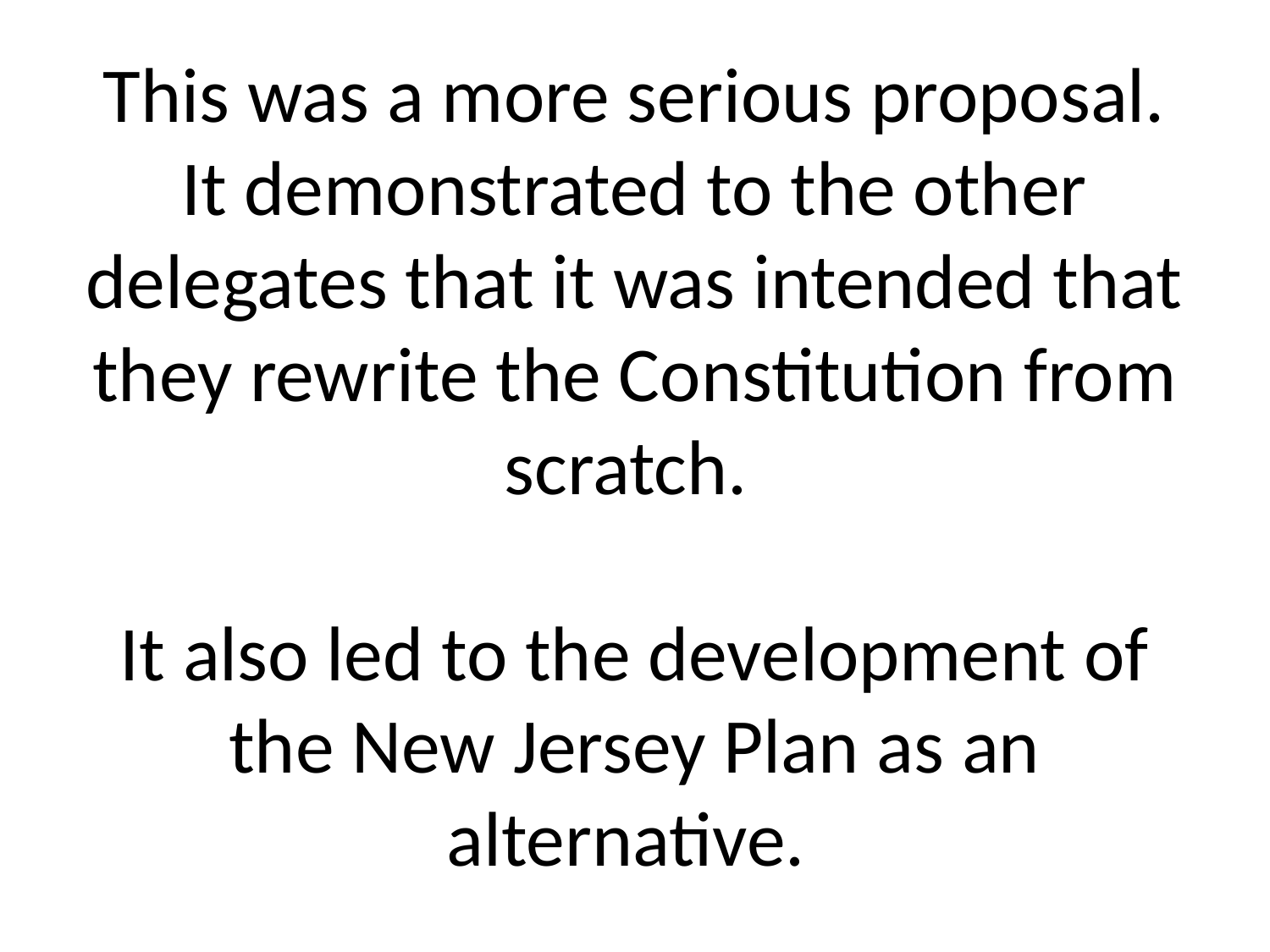

# This was a more serious proposal. It demonstrated to the other delegates that it was intended that they rewrite the Constitution from scratch. It also led to the development of the New Jersey Plan as an alternative.